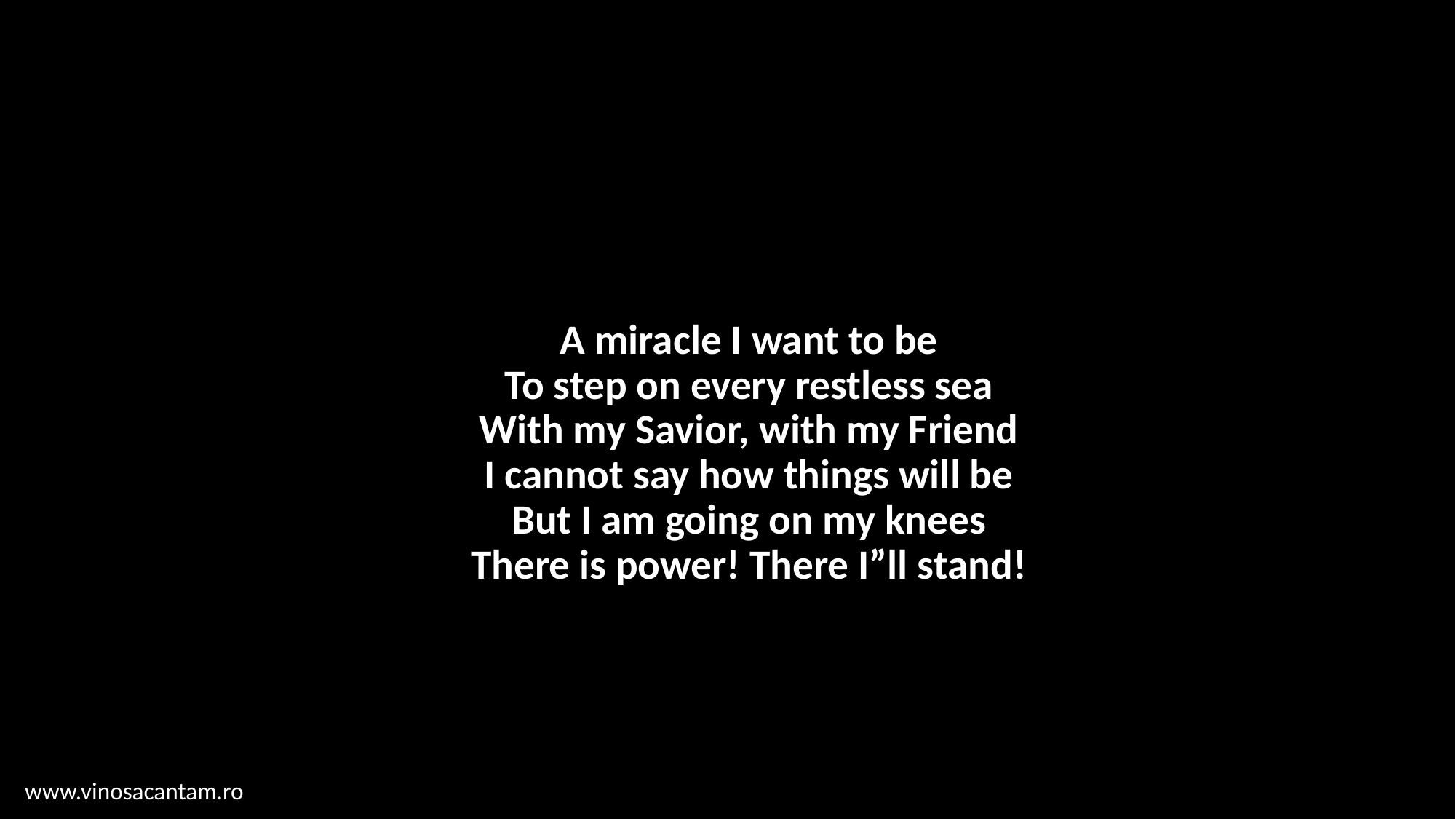

# A miracle I want to be To step on every restless sea With my Savior, with my Friend I cannot say how things will be But I am going on my knees There is power! There I”ll stand!
www.vinosacantam.ro